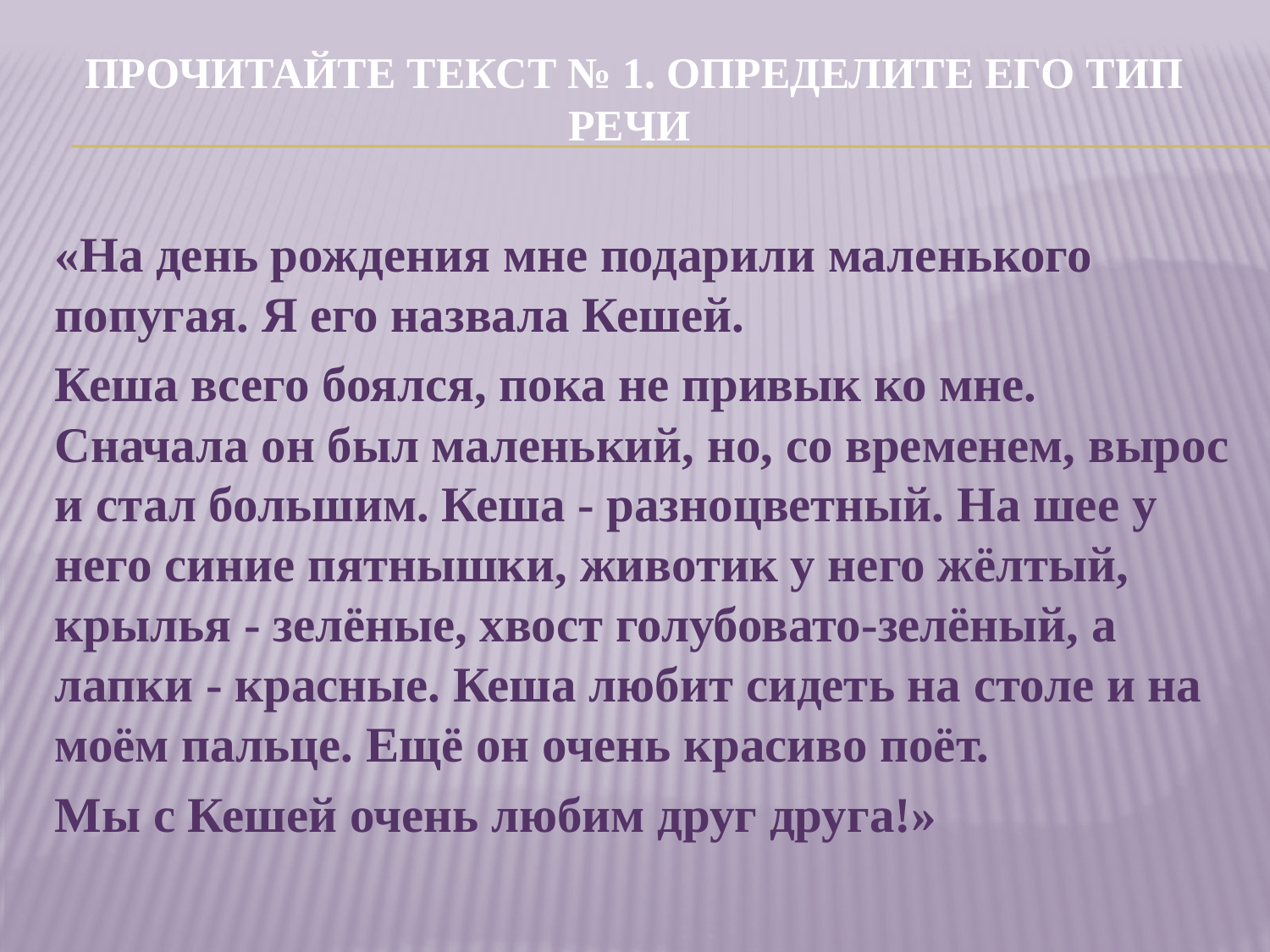

# Прочитайте текст № 1. Определите его тип речи
«На день рождения мне подарили маленького попугая. Я его назвала Кешей.
Кеша всего боялся, пока не привык ко мне. Сначала он был маленький, но, со временем, вырос и стал большим. Кеша - разноцветный. На шее у него синие пятнышки, животик у него жёлтый, крылья - зелёные, хвост голубовато-зелёный, а лапки - красные. Кеша любит сидеть на столе и на моём пальце. Ещё он очень красиво поёт.
Мы с Кешей очень любим друг друга!»